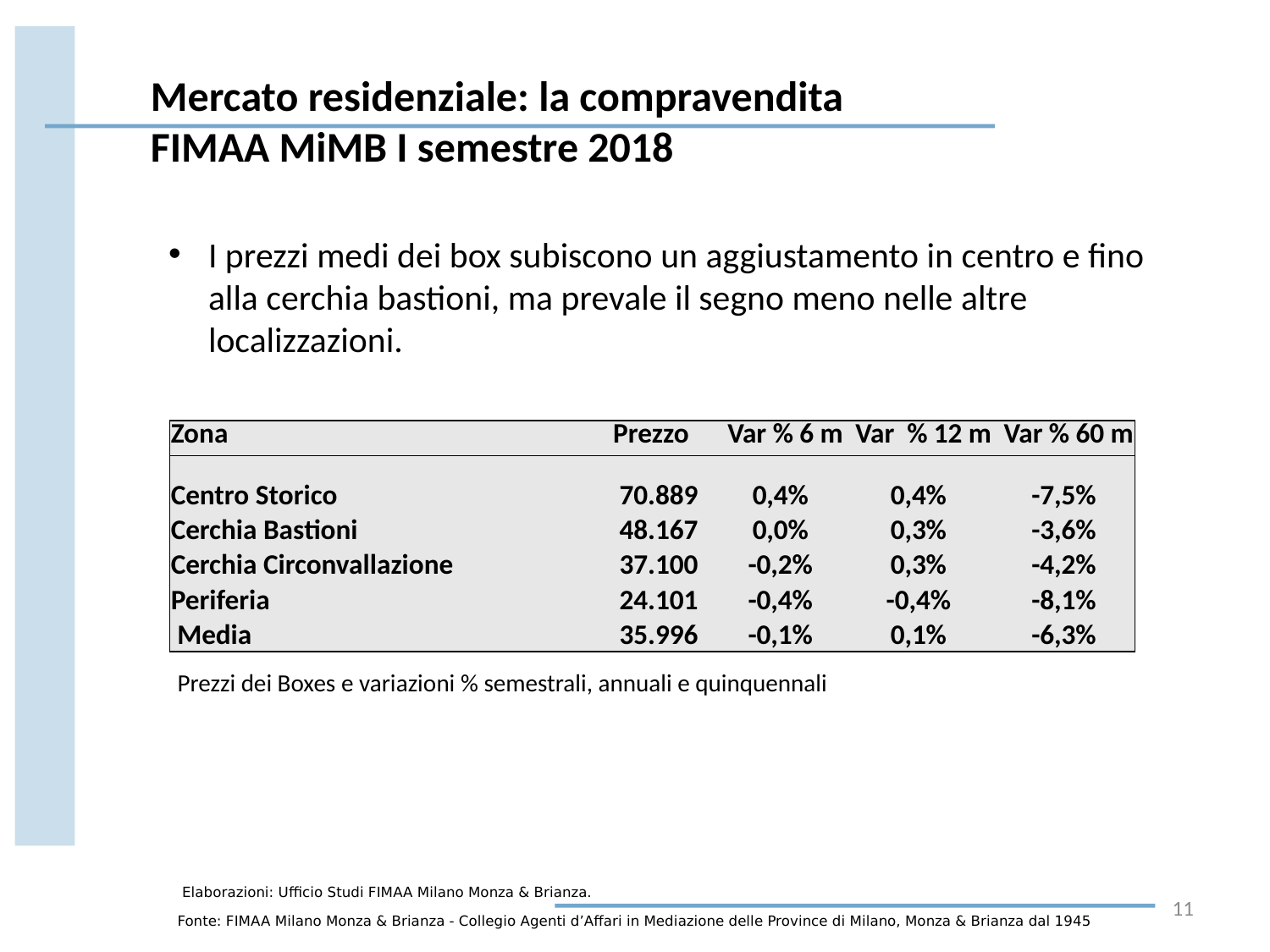

Mercato residenziale: la compravendita
FIMAA MiMB I semestre 2018

I prezzi medi dei box subiscono un aggiustamento in centro e fino alla cerchia bastioni, ma prevale il segno meno nelle altre localizzazioni.
| Zona | Prezzo |  | Var % 6 m | Var % 12 m | Var % 60 m |
| --- | --- | --- | --- | --- | --- |
| Centro Storico | 70.889 |  | 0,4% | 0,4% | -7,5% |
| Cerchia Bastioni | 48.167 |  | 0,0% | 0,3% | -3,6% |
| Cerchia Circonvallazione | 37.100 |  | -0,2% | 0,3% | -4,2% |
| Periferia | 24.101 |  | -0,4% | -0,4% | -8,1% |
| Media | 35.996 |  | -0,1% | 0,1% | -6,3% |
Prezzi dei Boxes e variazioni % semestrali, annuali e quinquennali
Elaborazioni: Ufficio Studi FIMAA Milano Monza & Brianza.
11
Fonte: FIMAA Milano Monza & Brianza - Collegio Agenti d’Affari in Mediazione delle Province di Milano, Monza & Brianza dal 1945